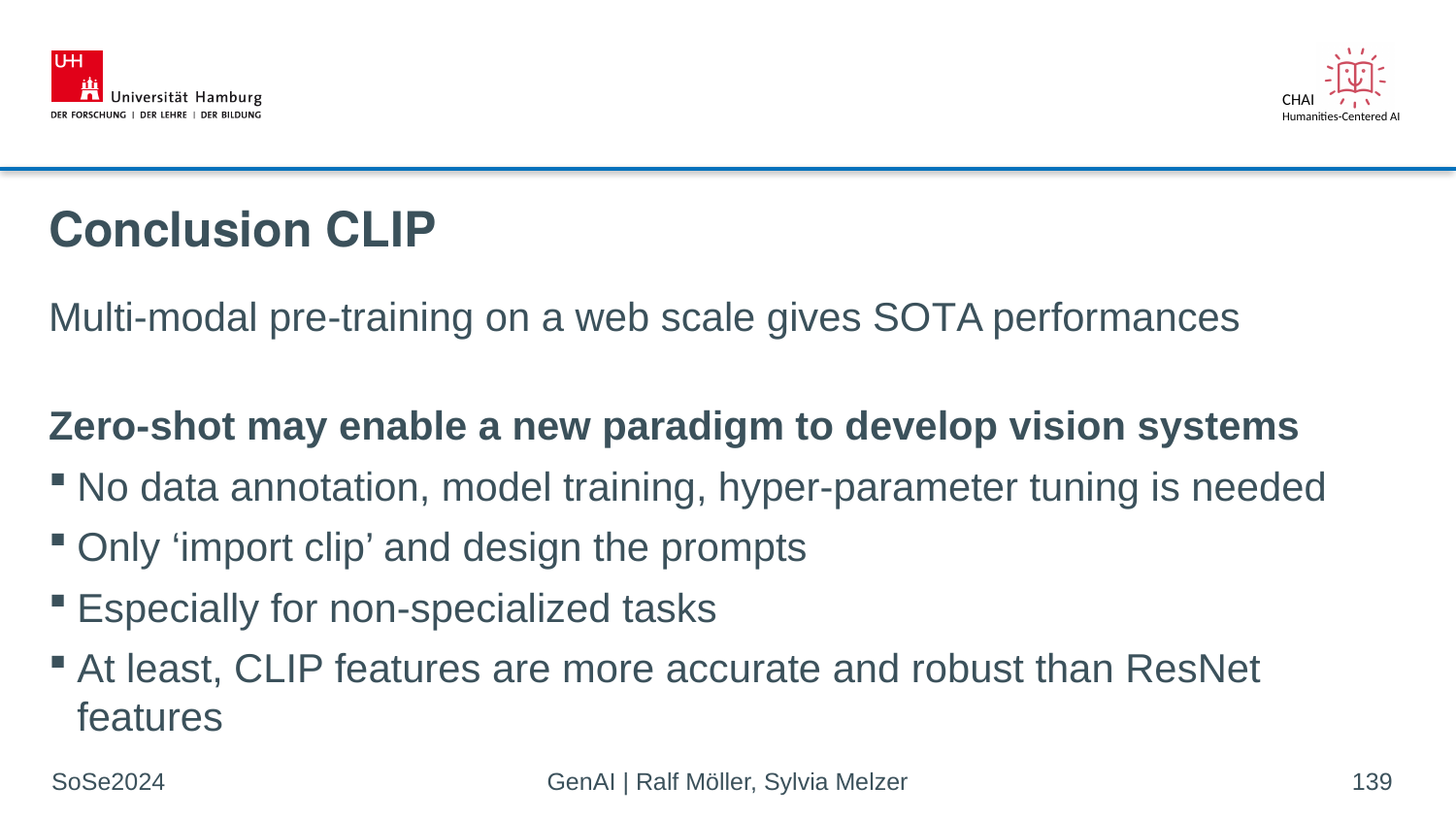

# Conclusion CLIP
Multi-modal pre-training on a web scale gives SOTA performances

Zero-shot may enable a new paradigm to develop vision systems
No data annotation, model training, hyper-parameter tuning is needed
Only ‘import clip’ and design the prompts
Especially for non-specialized tasks
At least, CLIP features are more accurate and robust than ResNet features

SoSe2024
GenAI | Ralf Möller, Sylvia Melzer
139